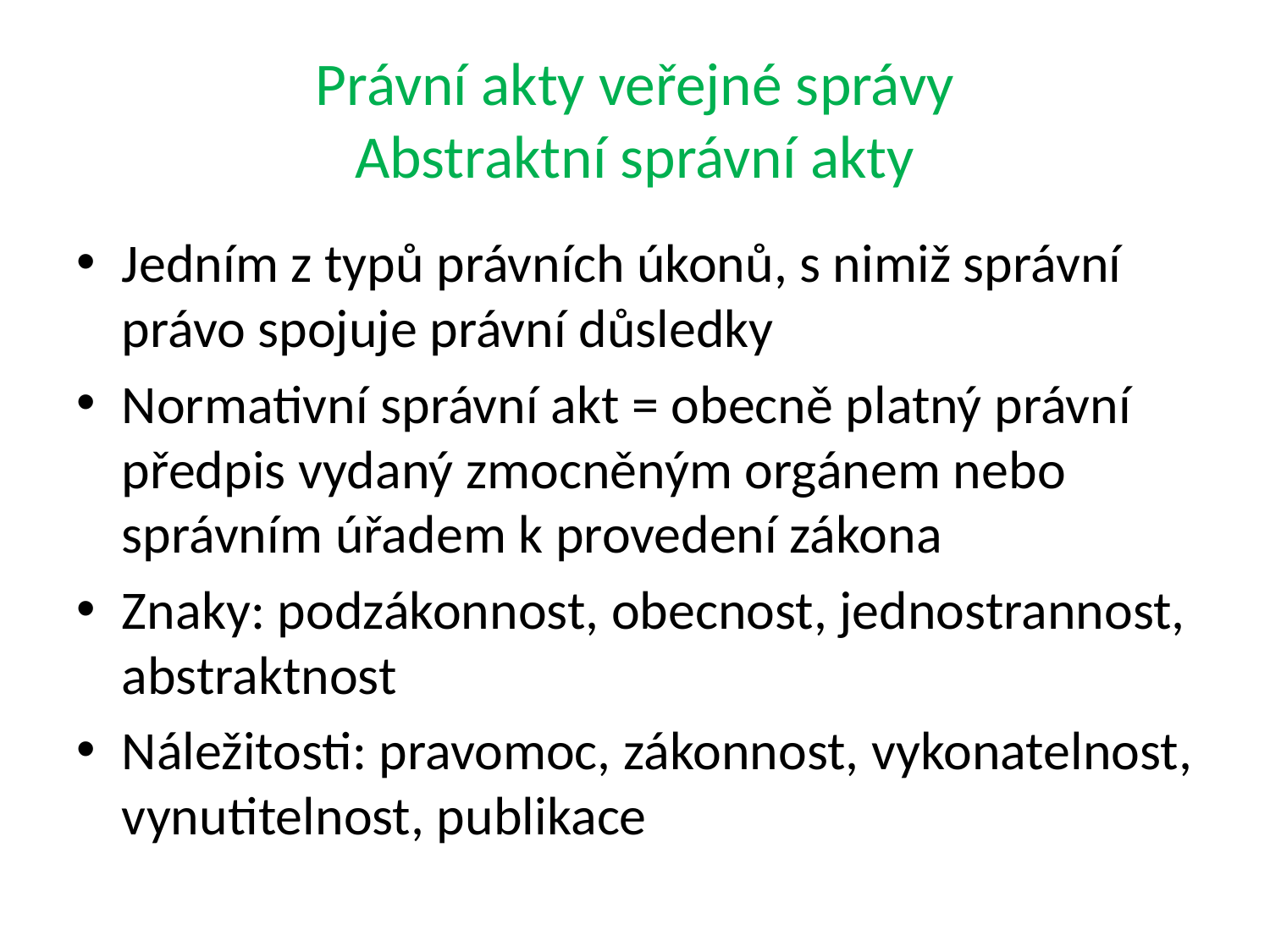

# Právní akty veřejné správy Abstraktní správní akty
Jedním z typů právních úkonů, s nimiž správní právo spojuje právní důsledky
Normativní správní akt = obecně platný právní předpis vydaný zmocněným orgánem nebo správním úřadem k provedení zákona
Znaky: podzákonnost, obecnost, jednostrannost, abstraktnost
Náležitosti: pravomoc, zákonnost, vykonatelnost, vynutitelnost, publikace